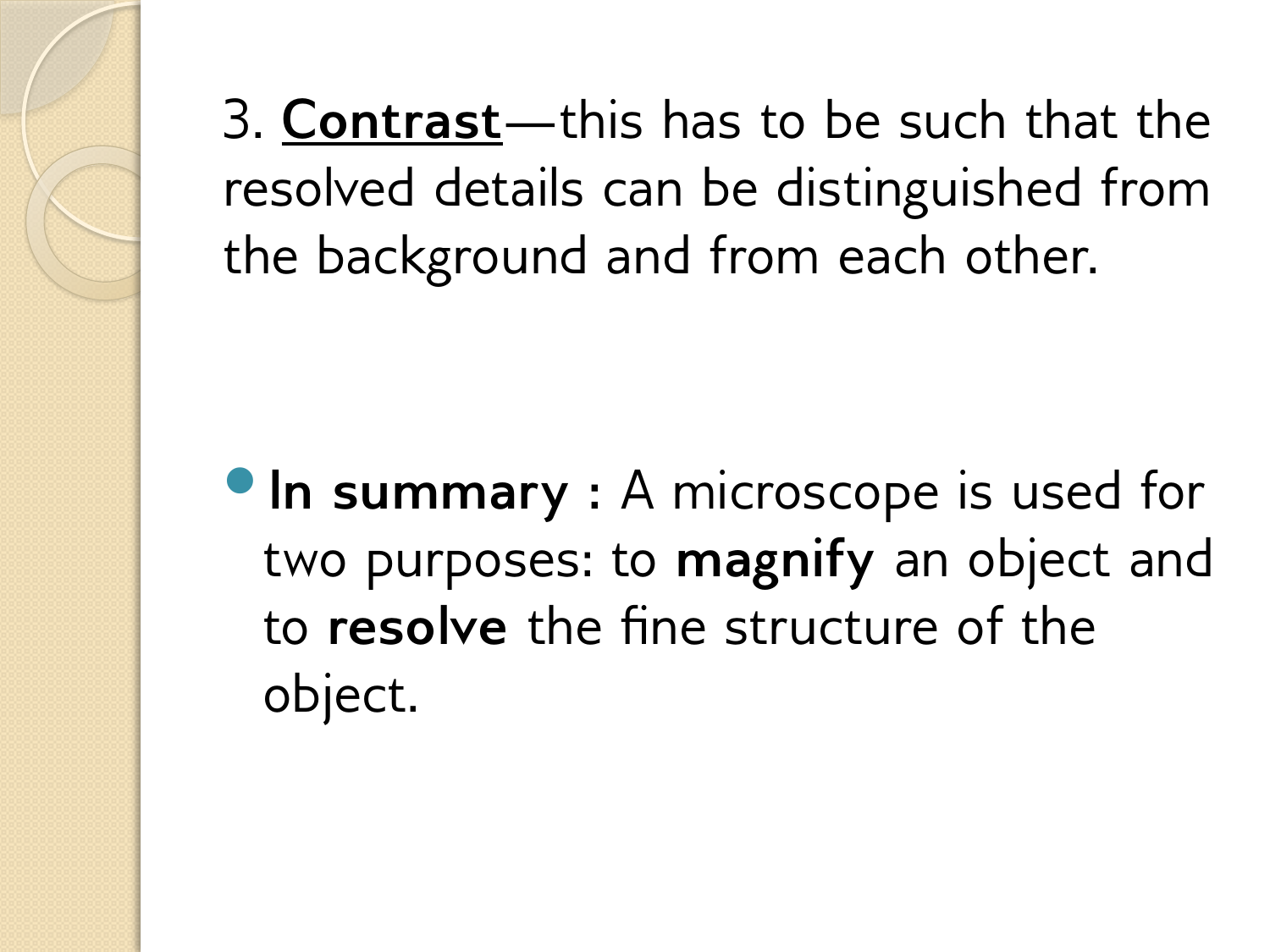

3. Contrast—this has to be such that the resolved details can be distinguished from the background and from each other.

In summary : A microscope is used for two purposes: to magnify an object and to resolve the fine structure of the object.